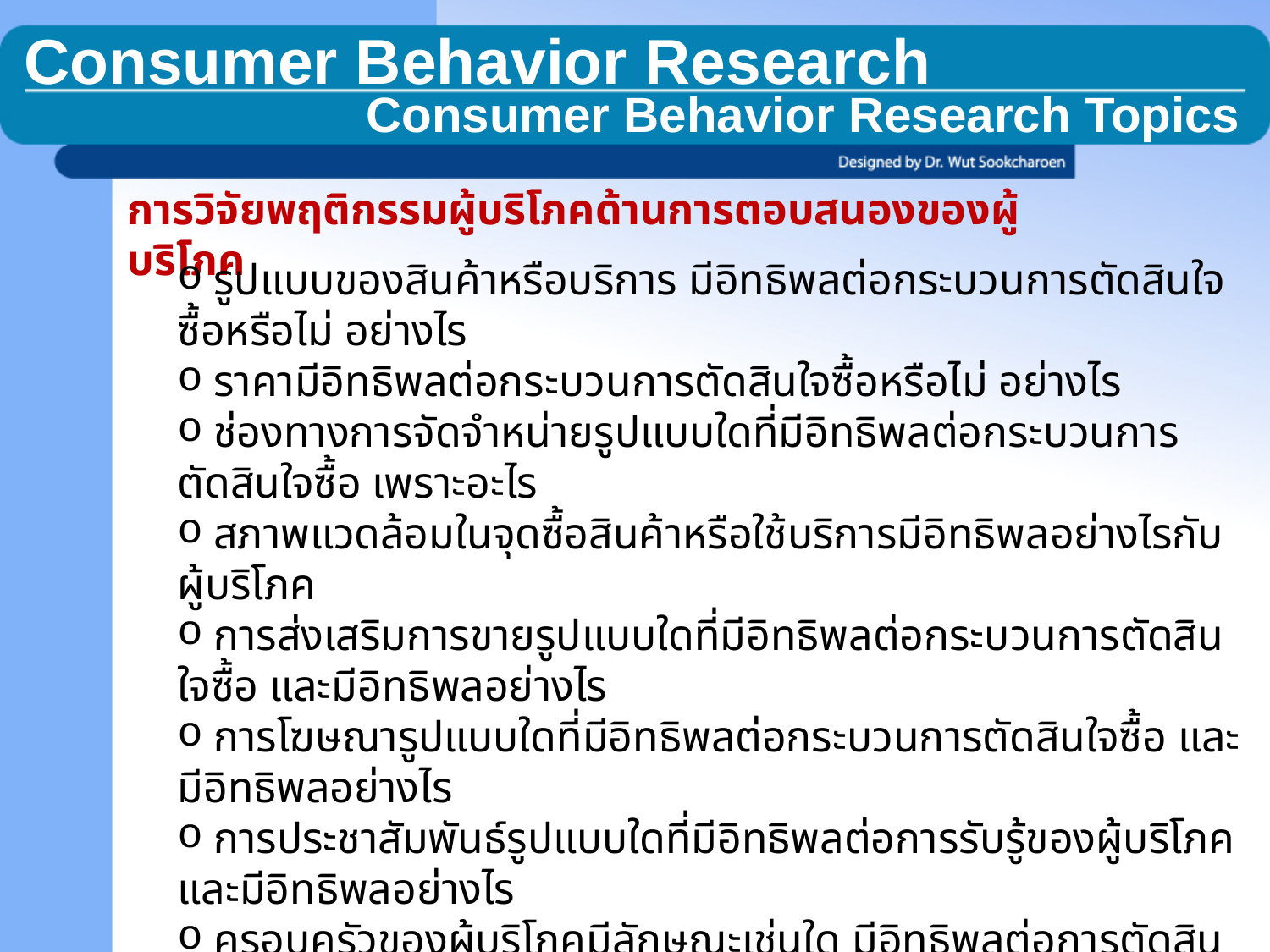

Consumer Behavior Research
Consumer Behavior Research Topics
การวิจัยพฤติกรรมผู้บริโภคด้านการตอบสนองของผู้บริโภค
 รูปแบบของสินค้าหรือบริการ มีอิทธิพลต่อกระบวนการตัดสินใจซื้อหรือไม่ อย่างไร
 ราคามีอิทธิพลต่อกระบวนการตัดสินใจซื้อหรือไม่ อย่างไร
 ช่องทางการจัดจำหน่ายรูปแบบใดที่มีอิทธิพลต่อกระบวนการตัดสินใจซื้อ เพราะอะไร
 สภาพแวดล้อมในจุดซื้อสินค้าหรือใช้บริการมีอิทธิพลอย่างไรกับผู้บริโภค
 การส่งเสริมการขายรูปแบบใดที่มีอิทธิพลต่อกระบวนการตัดสินใจซื้อ และมีอิทธิพลอย่างไร
 การโฆษณารูปแบบใดที่มีอิทธิพลต่อกระบวนการตัดสินใจซื้อ และมีอิทธิพลอย่างไร
 การประชาสัมพันธ์รูปแบบใดที่มีอิทธิพลต่อการรับรู้ของผู้บริโภค และมีอิทธิพลอย่างไร
 ครอบครัวของผู้บริโภคมีลักษณะเช่นใด มีอิทธิพลต่อการตัดสินใจซื้อหรือไม่ อย่างไร
 วัฒนธรรมของผู้บริโภคมีลักษณะเช่นใด มีอิทธิพลต่อการตัดสินใจซื้อหรือไม่ อย่างไร
 วัฒนธรรมย่อยของผู้บริโภคมีลักษณะเช่นใด มีอิทธิพลต่อการตัดสินใจซื้อหรือไม่ อย่างไร
 ใครบ้างที่มีอิทธิพลต่อการตัดสินใจซื้อ